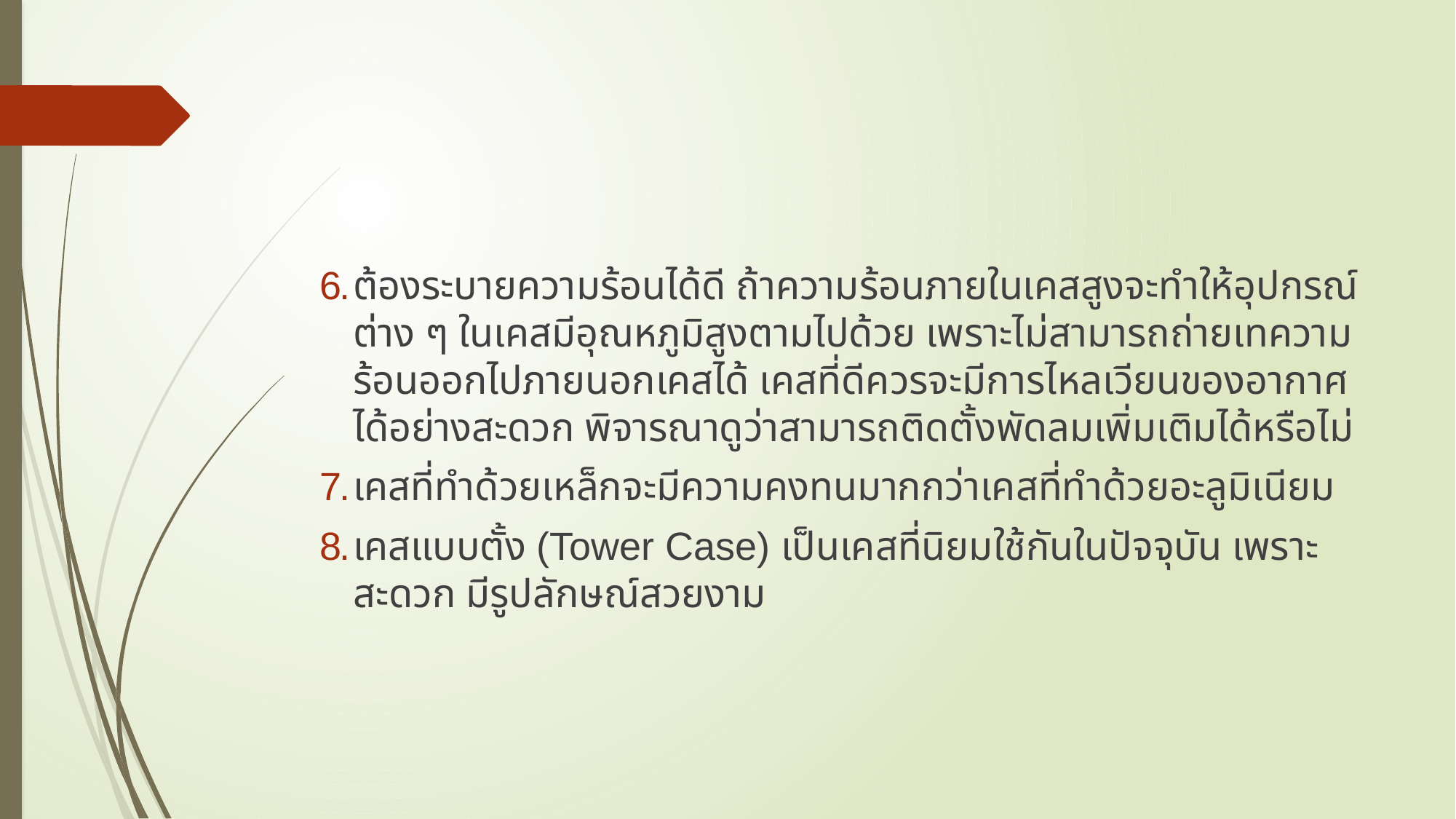

#
ต้องระบายความร้อนได้ดี ถ้าความร้อนภายในเคสสูงจะทำให้อุปกรณ์ต่าง ๆ ในเคสมีอุณหภูมิสูงตามไปด้วย เพราะไม่สามารถถ่ายเทความร้อนออกไปภายนอกเคสได้ เคสที่ดีควรจะมีการไหลเวียนของอากาศได้อย่างสะดวก พิจารณาดูว่าสามารถติดตั้งพัดลมเพิ่มเติมได้หรือไม่
เคสที่ทำด้วยเหล็กจะมีความคงทนมากกว่าเคสที่ทำด้วยอะลูมิเนียม
เคสแบบตั้ง (Tower Case) เป็นเคสที่นิยมใช้กันในปัจจุบัน เพราะสะดวก มีรูปลักษณ์สวยงาม